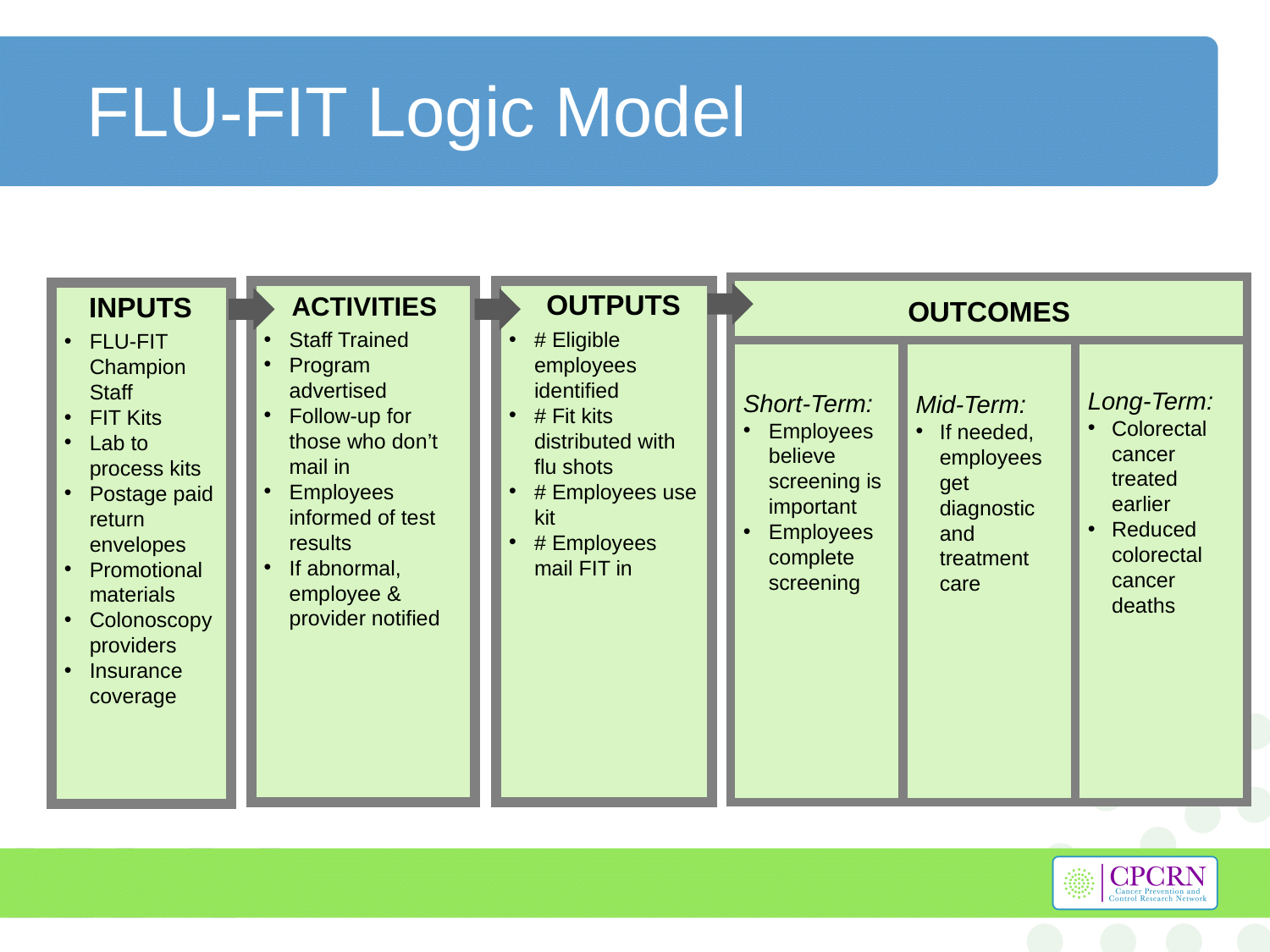

# FLU-FIT Logic Model
OUTCOMES

Staff Trained
Program advertised
Follow-up for those who don’t mail in
Employees informed of test results
If abnormal, employee & provider notified

# Eligible employees identified
# Fit kits distributed with flu shots
# Employees use kit
# Employees mail FIT in

FLU-FIT Champion  Staff
FIT Kits
Lab to process kits
Postage paid return envelopes
Promotional materials
Colonoscopy providers
Insurance coverage

Mid-Term:
If needed, employees get diagnostic and treatment care

Short-Term:
Employees believe screening is important
Employees complete screening

Long-Term:
Colorectal cancer treated earlier
Reduced colorectal cancer deaths

OUTPUTS
INPUTS
ACTIVITIES